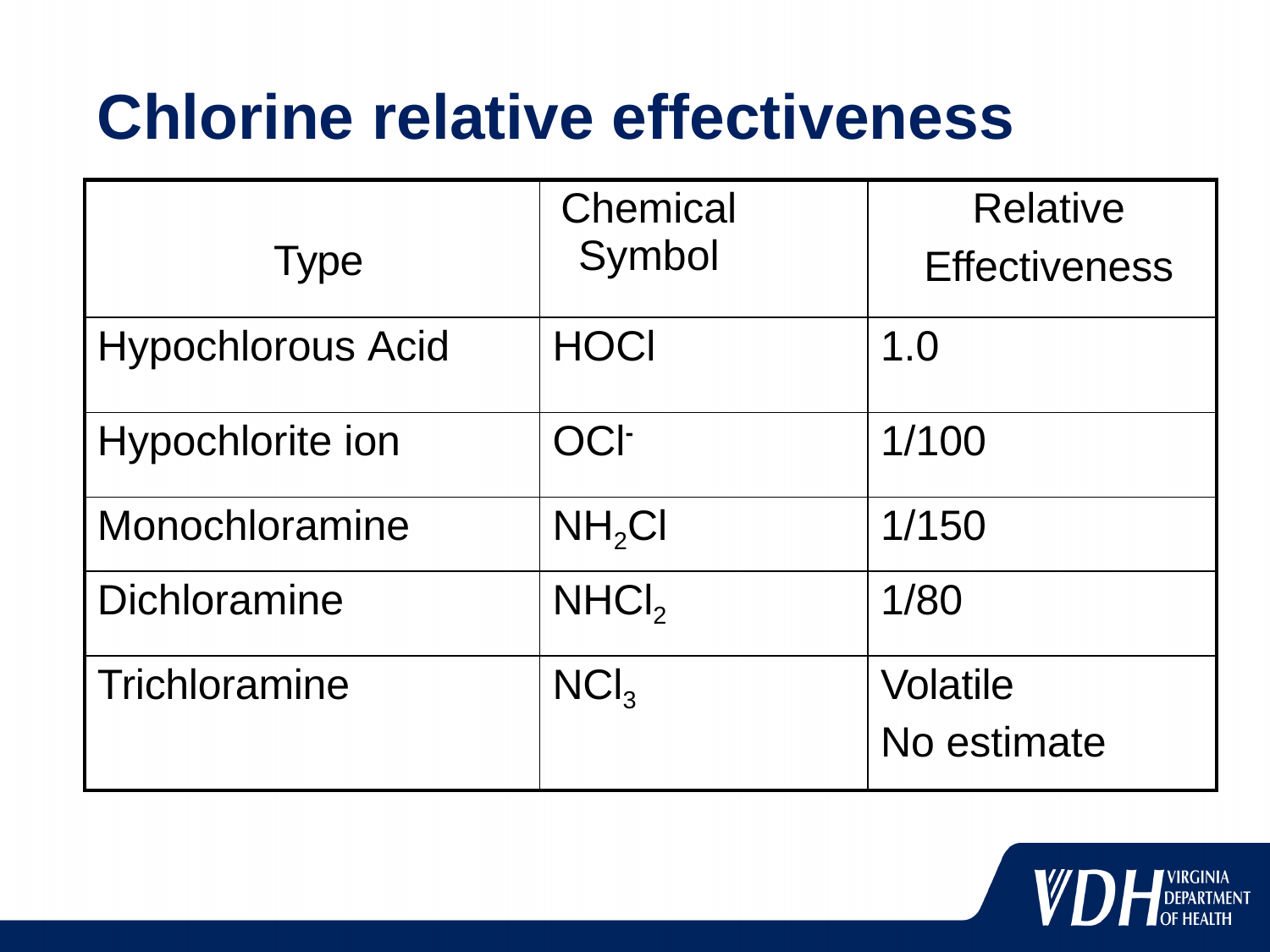

Chlorine relative effectiveness
| Type | Chemical Symbol | Relative Effectiveness |
| --- | --- | --- |
| Hypochlorous Acid | HOCl | 1.0 |
| Hypochlorite ion | OCl- | 1/100 |
| Monochloramine | NH2Cl | 1/150 |
| Dichloramine | NHCl2 | 1/80 |
| Trichloramine | NCl3 | Volatile No estimate |